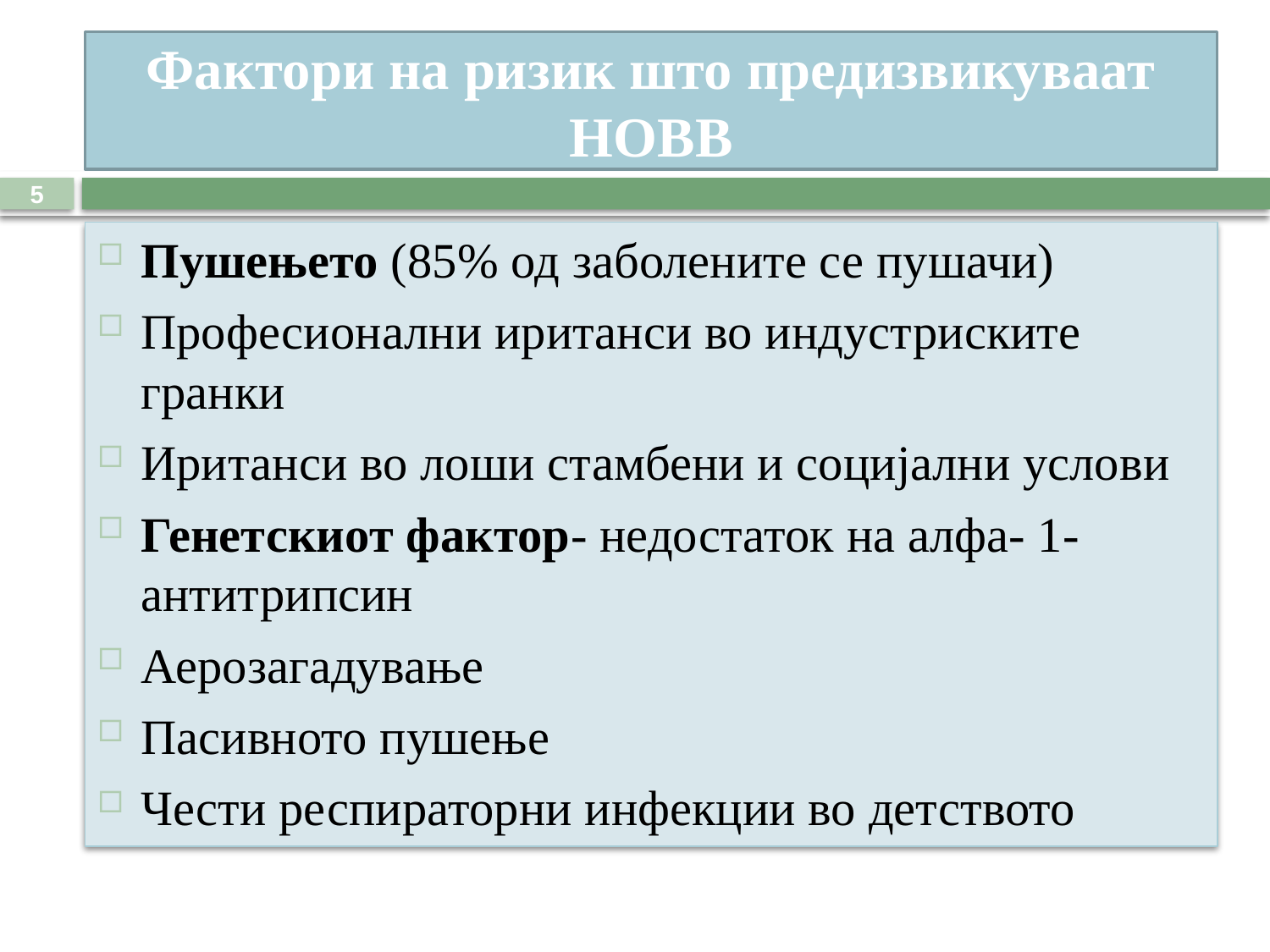

# Фактори на ризик што предизвикуваат НОВВ
5
Пушењето (85% од заболените се пушачи)
Професионални иританси во индустриските гранки
Иританси во лоши стамбени и социјални услови
Генетскиот фактор- недостаток на алфа- 1- антитрипсин
Аерозагадување
Пасивното пушење
Чести респираторни инфекции во детството